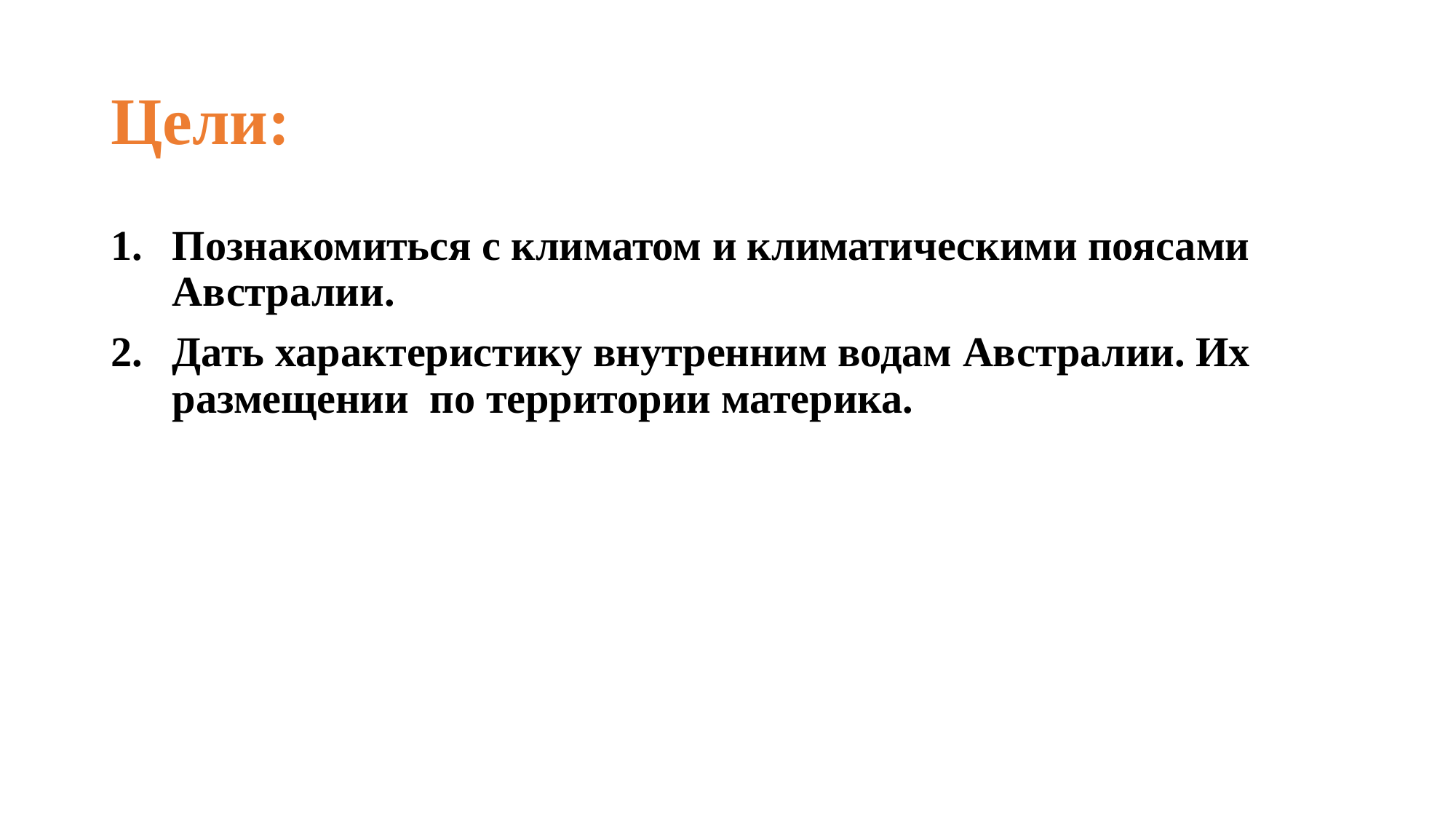

# Цели:
Познакомиться с климатом и климатическими поясами  Австралии.
Дать характеристику внутренним водам Австралии. Их размещении  по территории материка.